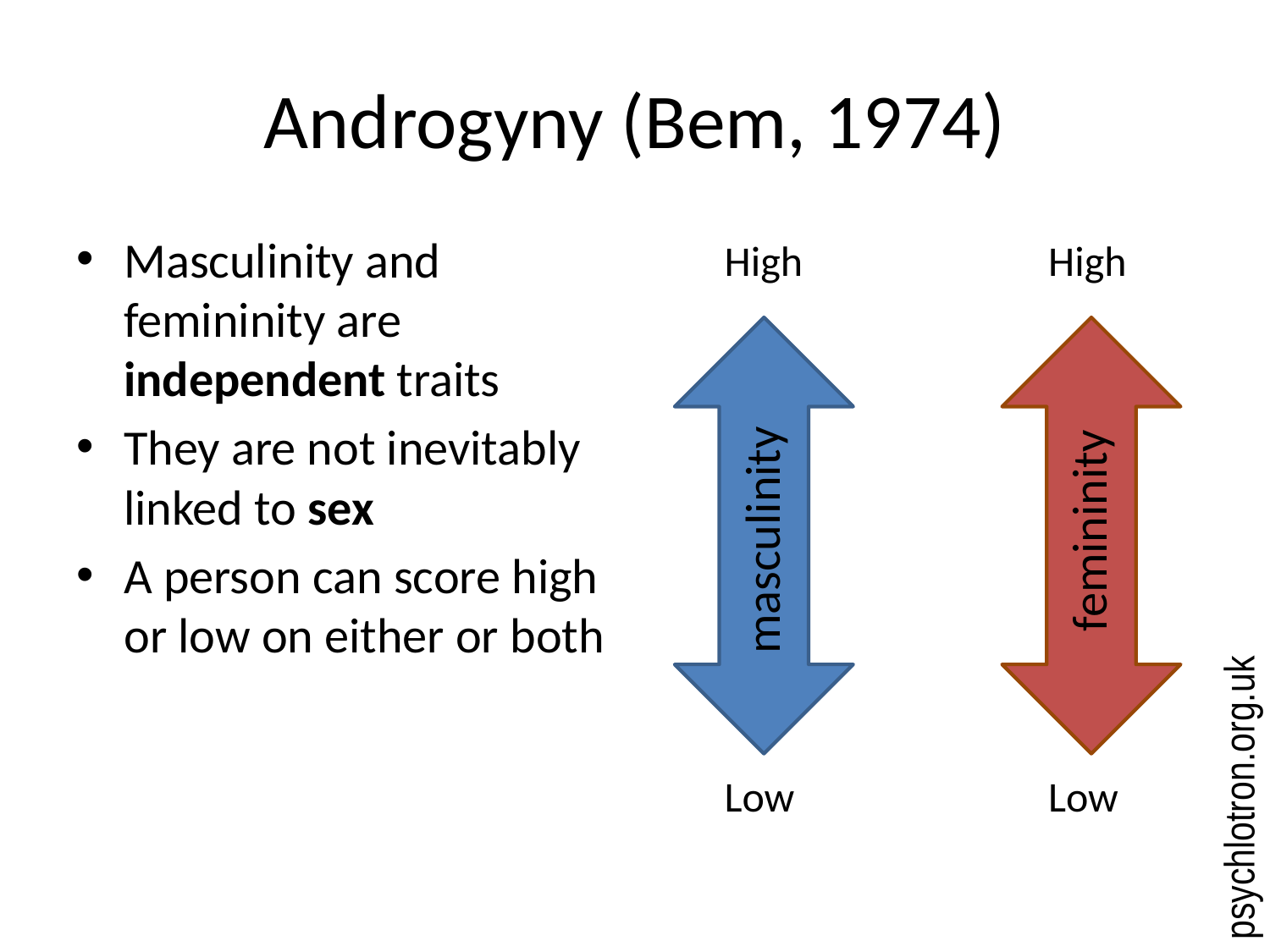

# Androgyny (Bem, 1974)
Masculinity and femininity are independent traits
They are not inevitably linked to sex
A person can score high or low on either or both
      High              	High

femininity
masculinity
      Low              	Low